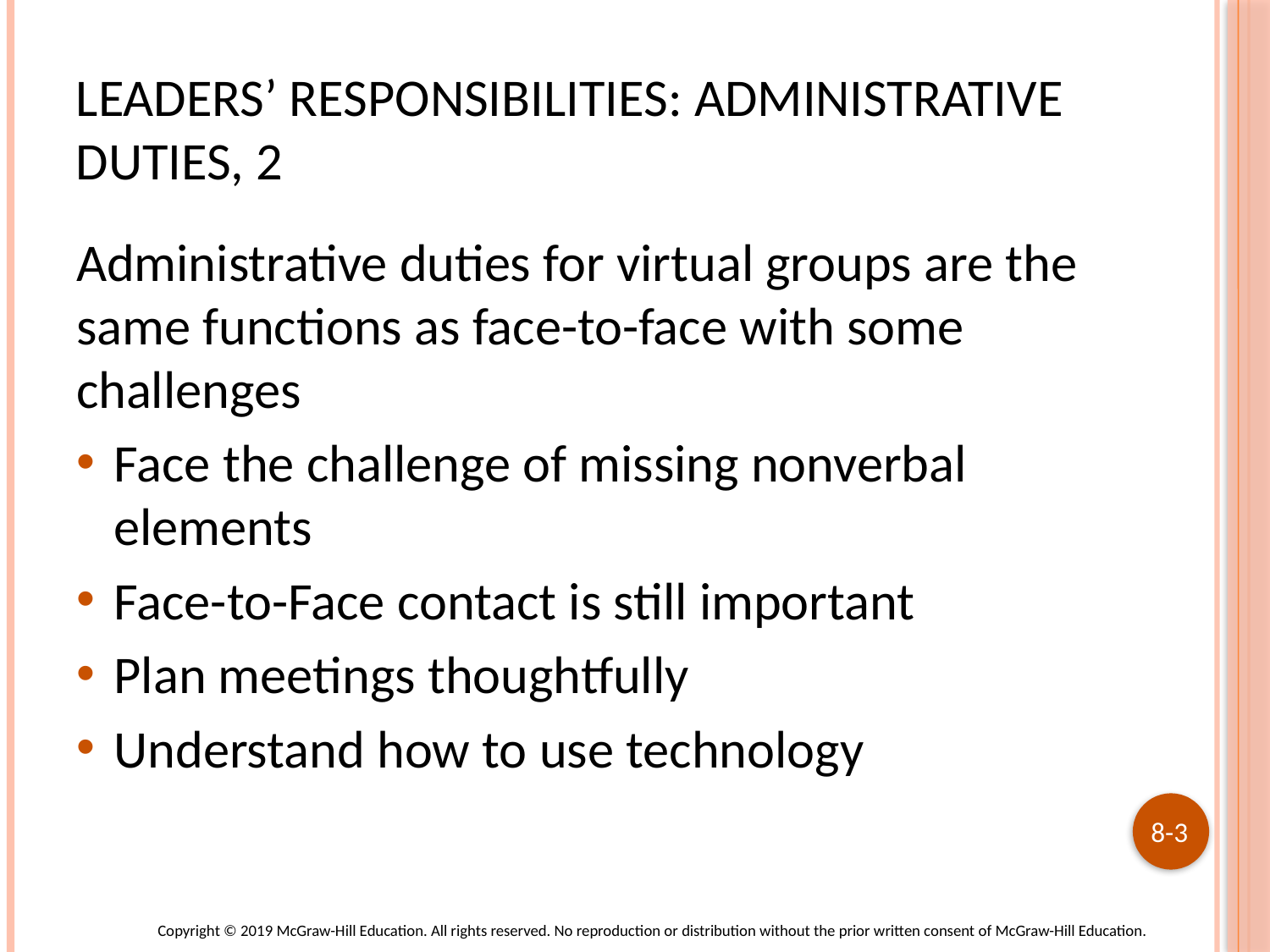

# Leaders’ Responsibilities: Administrative Duties, 2
Administrative duties for virtual groups are the same functions as face-to-face with some challenges
Face the challenge of missing nonverbal elements
Face-to-Face contact is still important
Plan meetings thoughtfully
Understand how to use technology